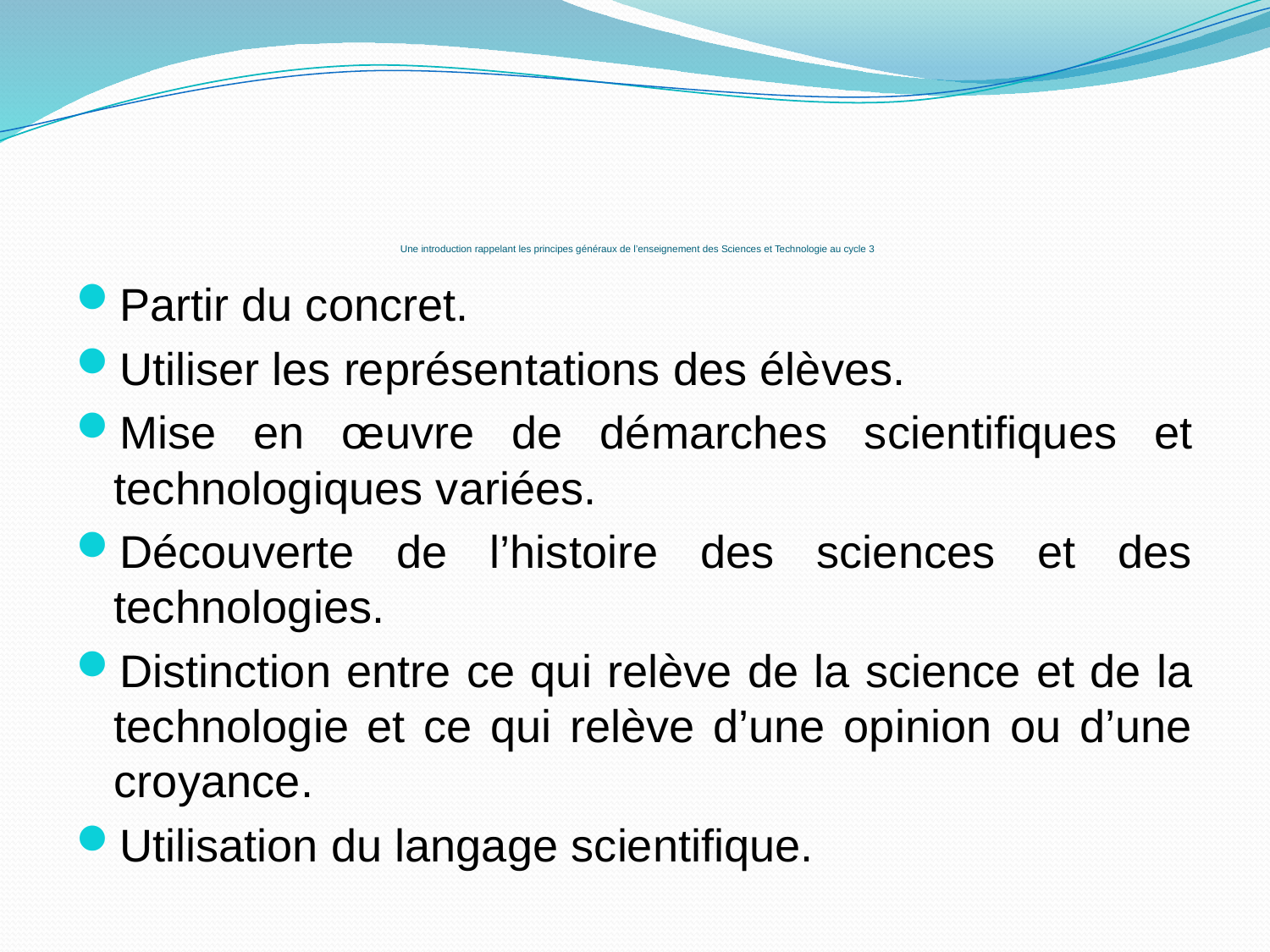

# Une introduction rappelant les principes généraux de l’enseignement des Sciences et Technologie au cycle 3
Partir du concret.
Utiliser les représentations des élèves.
Mise en œuvre de démarches scientifiques et technologiques variées.
Découverte de l’histoire des sciences et des technologies.
Distinction entre ce qui relève de la science et de la technologie et ce qui relève d’une opinion ou d’une croyance.
Utilisation du langage scientifique.